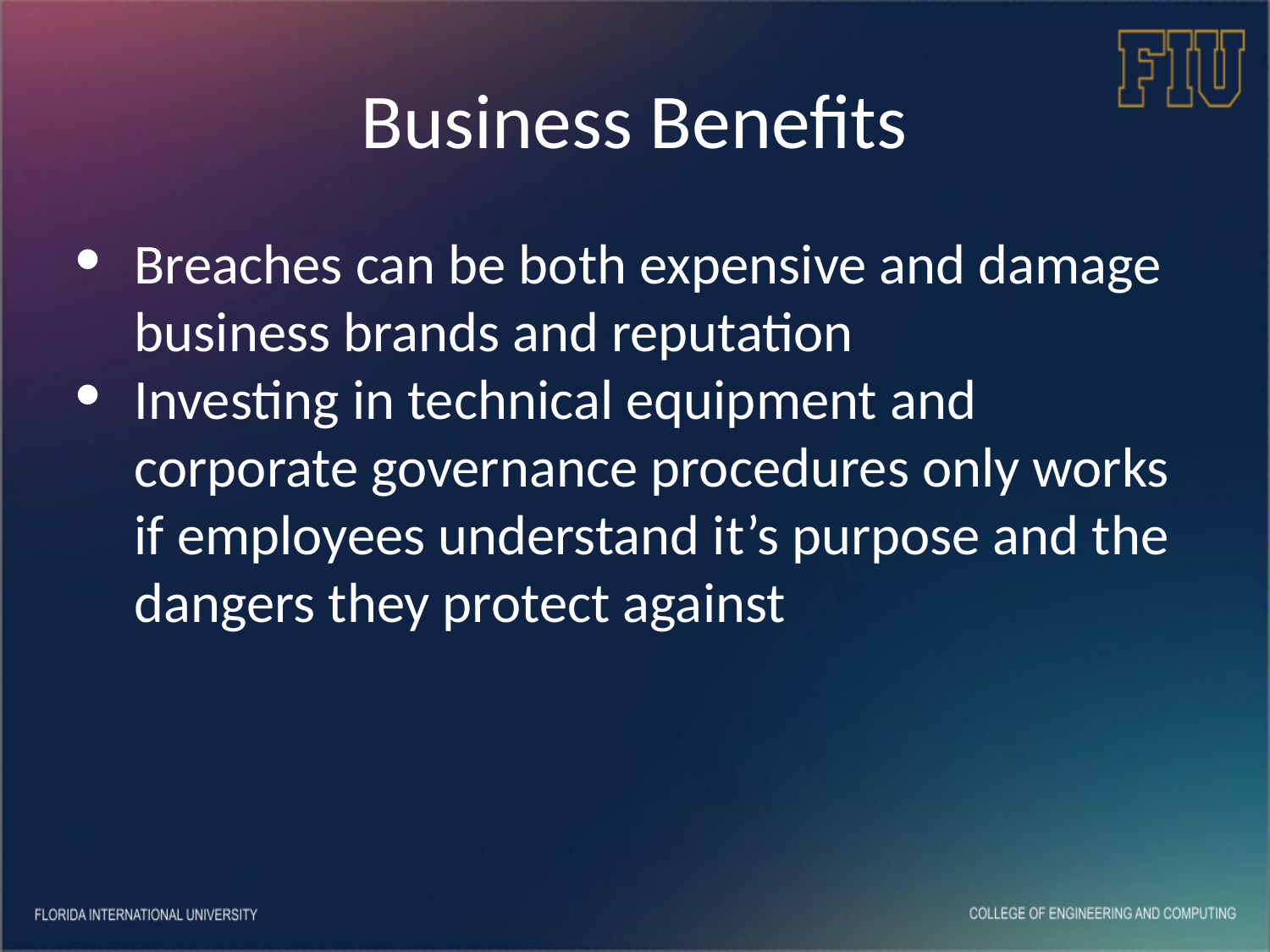

# Business Benefits
Breaches can be both expensive and damage business brands and reputation
Investing in technical equipment and corporate governance procedures only works if employees understand it’s purpose and the dangers they protect against